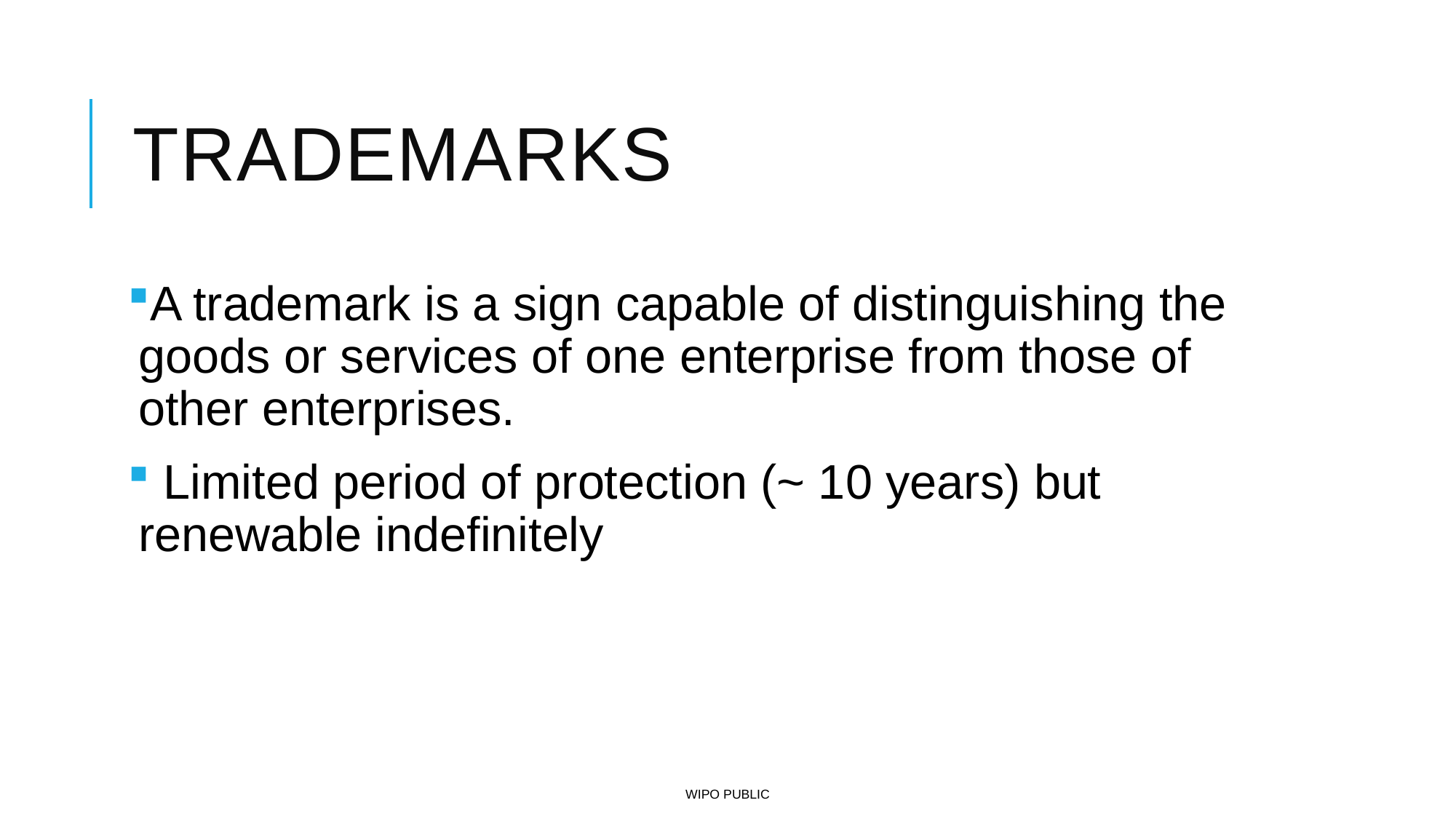

# Trademarks
A trademark is a sign capable of distinguishing the goods or services of one enterprise from those of other enterprises.
 Limited period of protection (~ 10 years) but renewable indefinitely